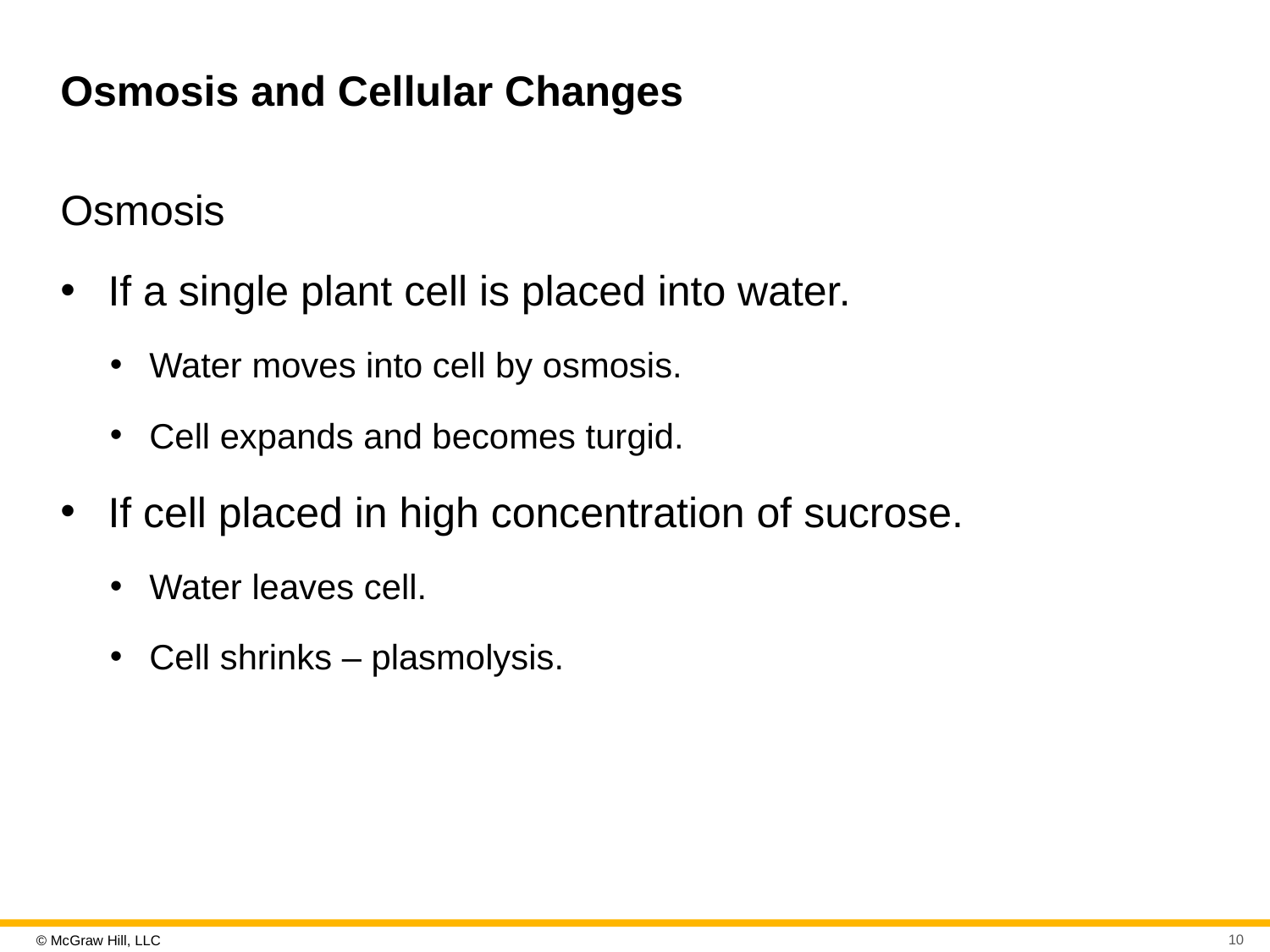

# Osmosis and Cellular Changes
Osmosis
If a single plant cell is placed into water.
Water moves into cell by osmosis.
Cell expands and becomes turgid.
If cell placed in high concentration of sucrose.
Water leaves cell.
Cell shrinks – plasmolysis.
10